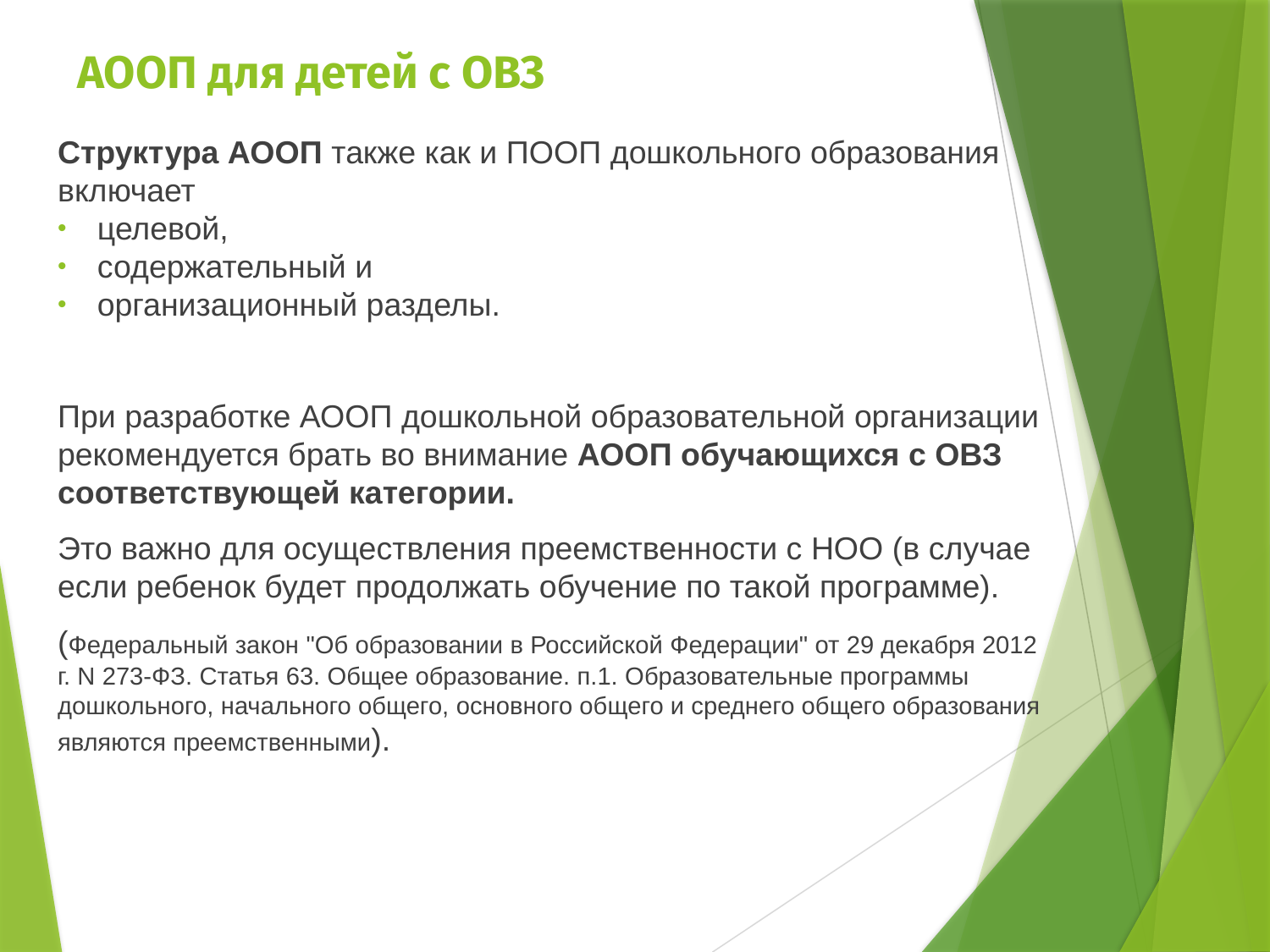

# АООП для детей с ОВЗ
Структура АООП также как и ПООП дошкольного образования включает
целевой,
содержательный и
организационный разделы.

При разработке АООП дошкольной образовательной организации рекомендуется брать во внимание АООП обучающихся с ОВЗ соответствующей категории.
Это важно для осуществления преемственности с НОО (в случае если ребенок будет продолжать обучение по такой программе).
(Федеральный закон "Об образовании в Российской Федерации" от 29 декабря 2012 г. N 273-ФЗ. Статья 63. Общее образование. п.1. Образовательные программы дошкольного, начального общего, основного общего и среднего общего образования являются преемственными).